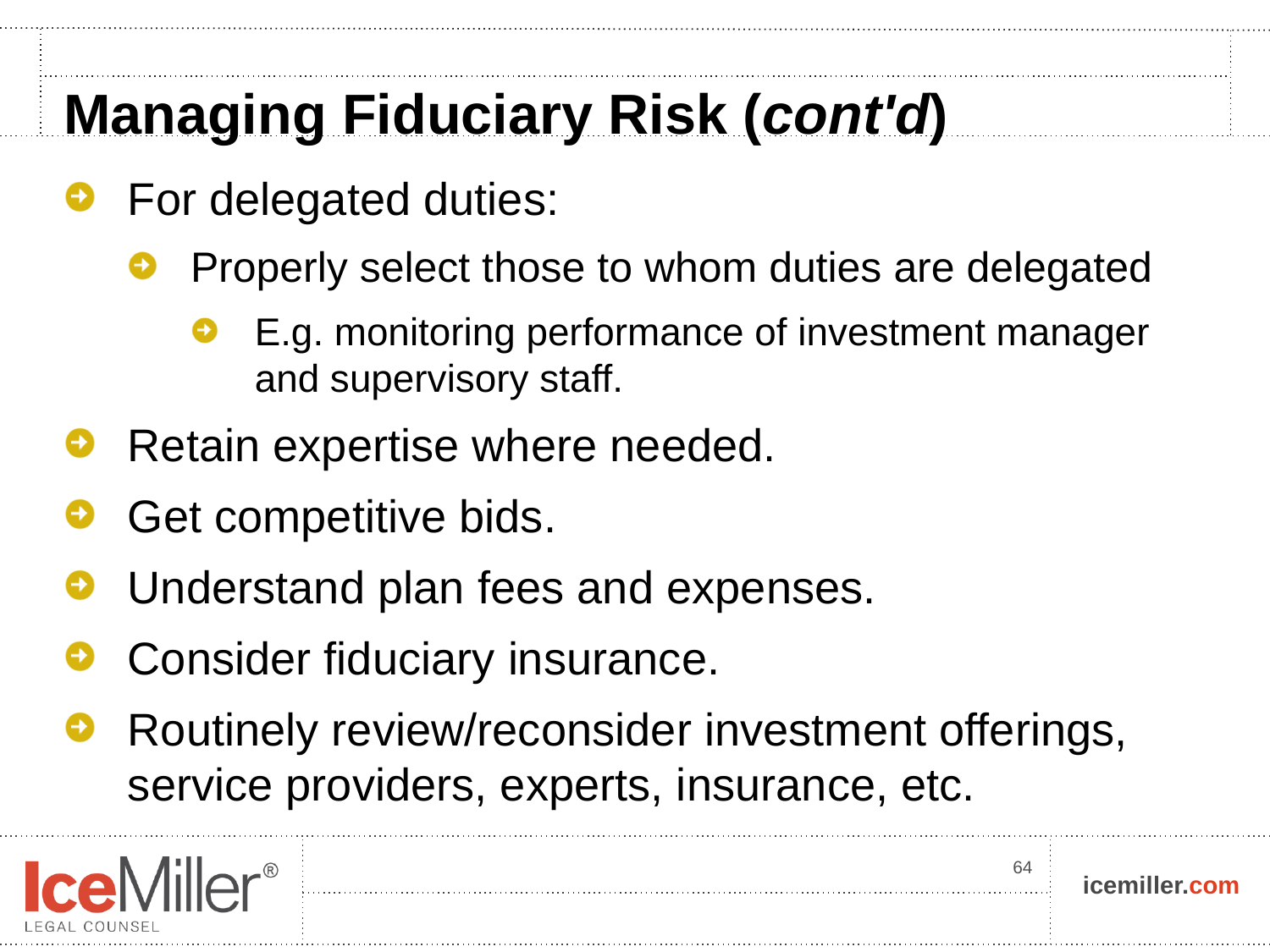

# Managing Fiduciary Risk (cont'd)
For delegated duties:
Properly select those to whom duties are delegated
E.g. monitoring performance of investment manager and supervisory staff.
Retain expertise where needed.
Get competitive bids.
Understand plan fees and expenses.
Consider fiduciary insurance.
Routinely review/reconsider investment offerings, service providers, experts, insurance, etc.
64